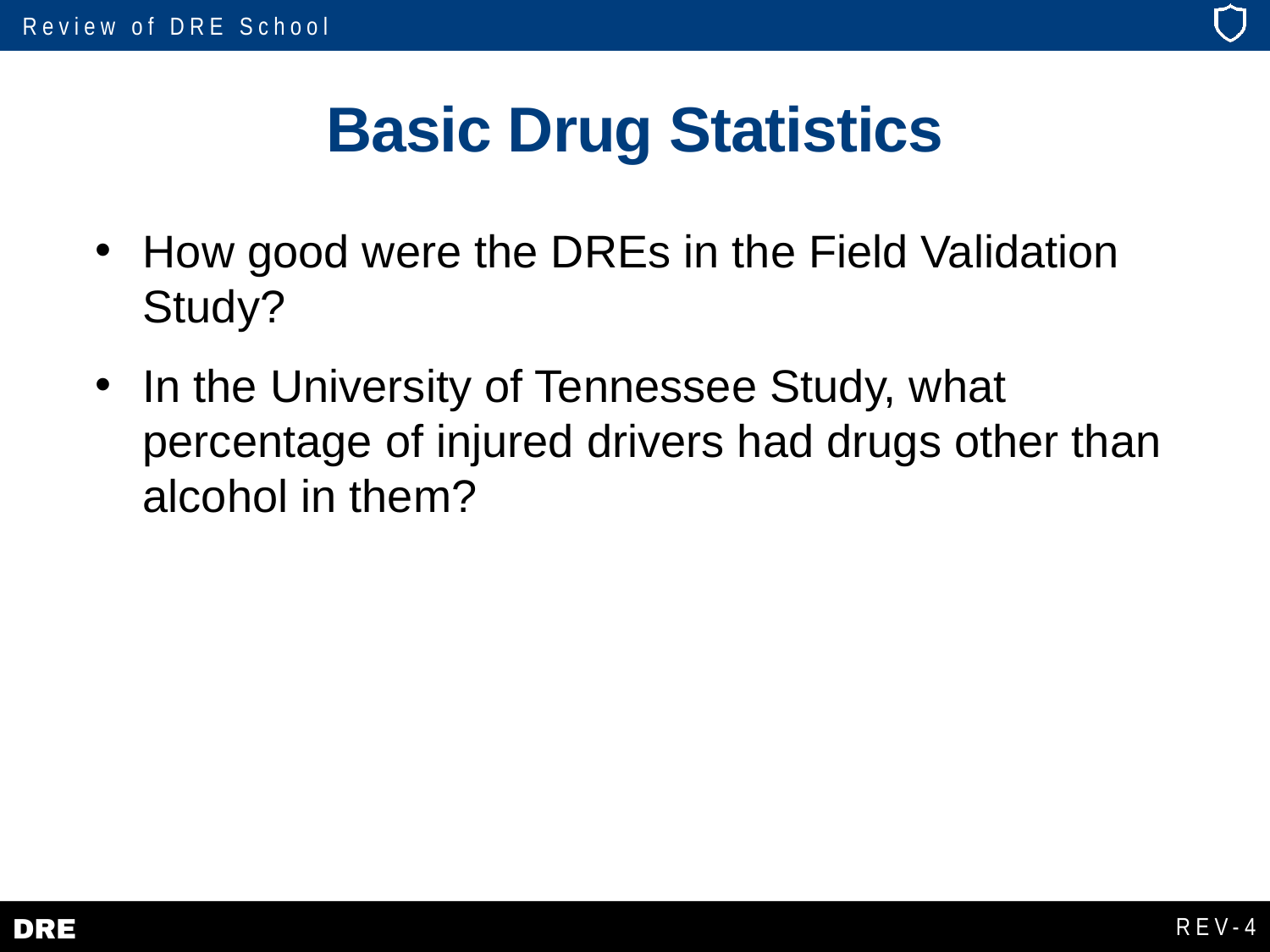

# Basic Drug Statistics
How good were the DREs in the Field Validation Study?
In the University of Tennessee Study, what percentage of injured drivers had drugs other than alcohol in them?

REV-4